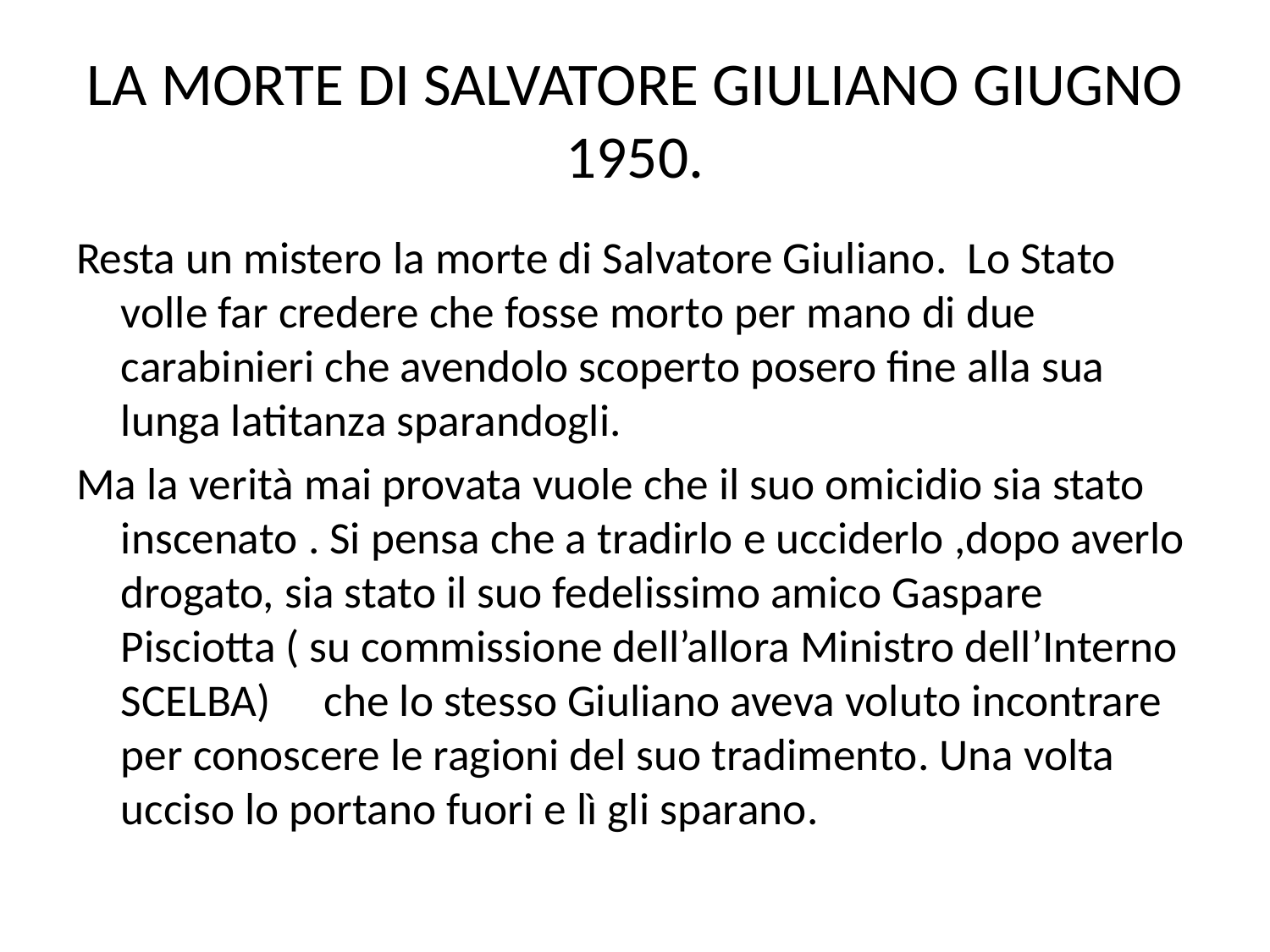

# LA MORTE DI SALVATORE GIULIANO GIUGNO 1950.
Resta un mistero la morte di Salvatore Giuliano.  Lo Stato volle far credere che fosse morto per mano di due carabinieri che avendolo scoperto posero fine alla sua lunga latitanza sparandogli.
Ma la verità mai provata vuole che il suo omicidio sia stato inscenato . Si pensa che a tradirlo e ucciderlo ,dopo averlo drogato, sia stato il suo fedelissimo amico Gaspare Pisciotta ( su commissione dell’allora Ministro dell’Interno SCELBA)	che lo stesso Giuliano aveva voluto incontrare per conoscere le ragioni del suo tradimento. Una volta ucciso lo portano fuori e lì gli sparano.